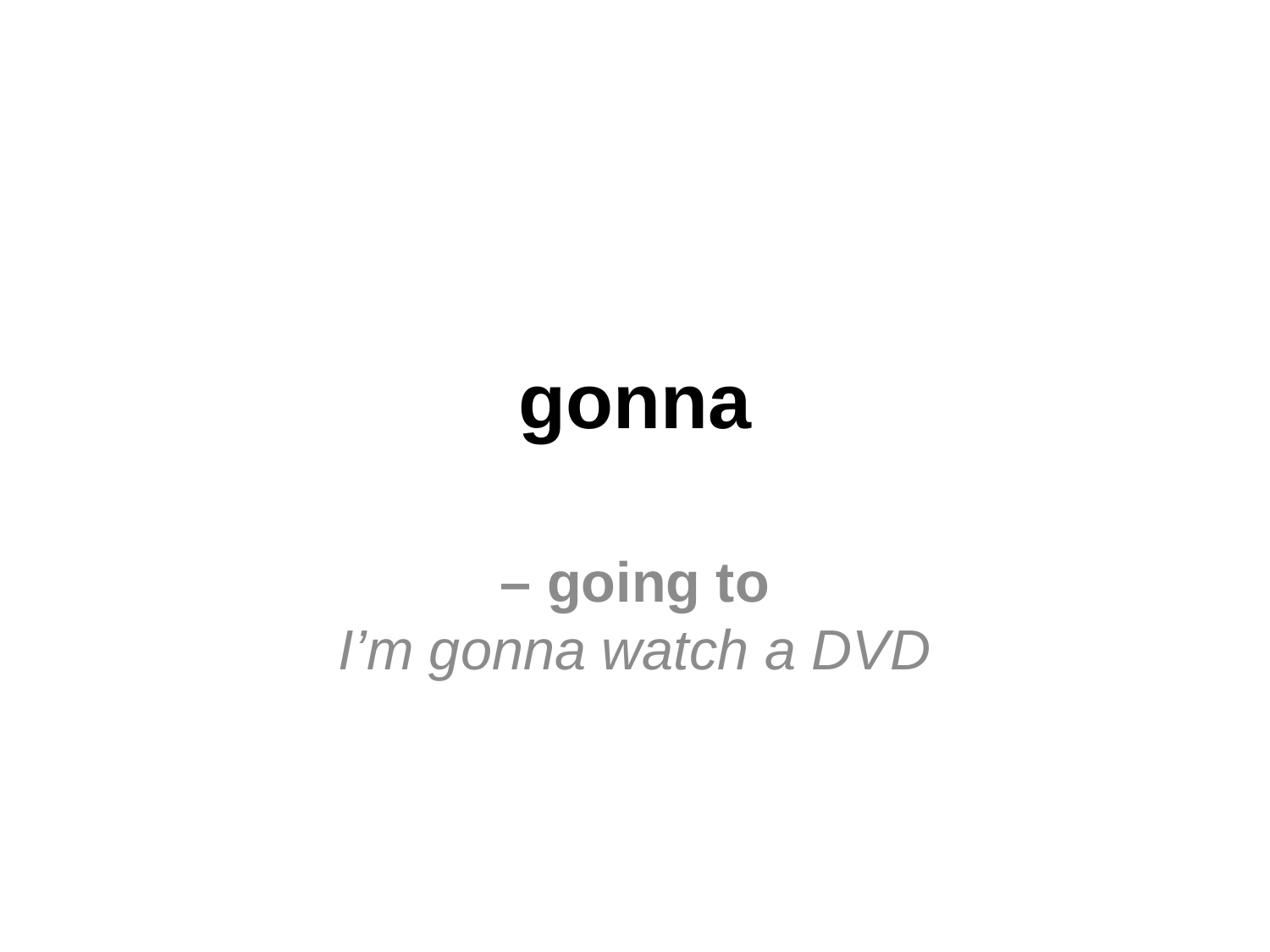

# gonna
– going to
I’m gonna watch a DVD